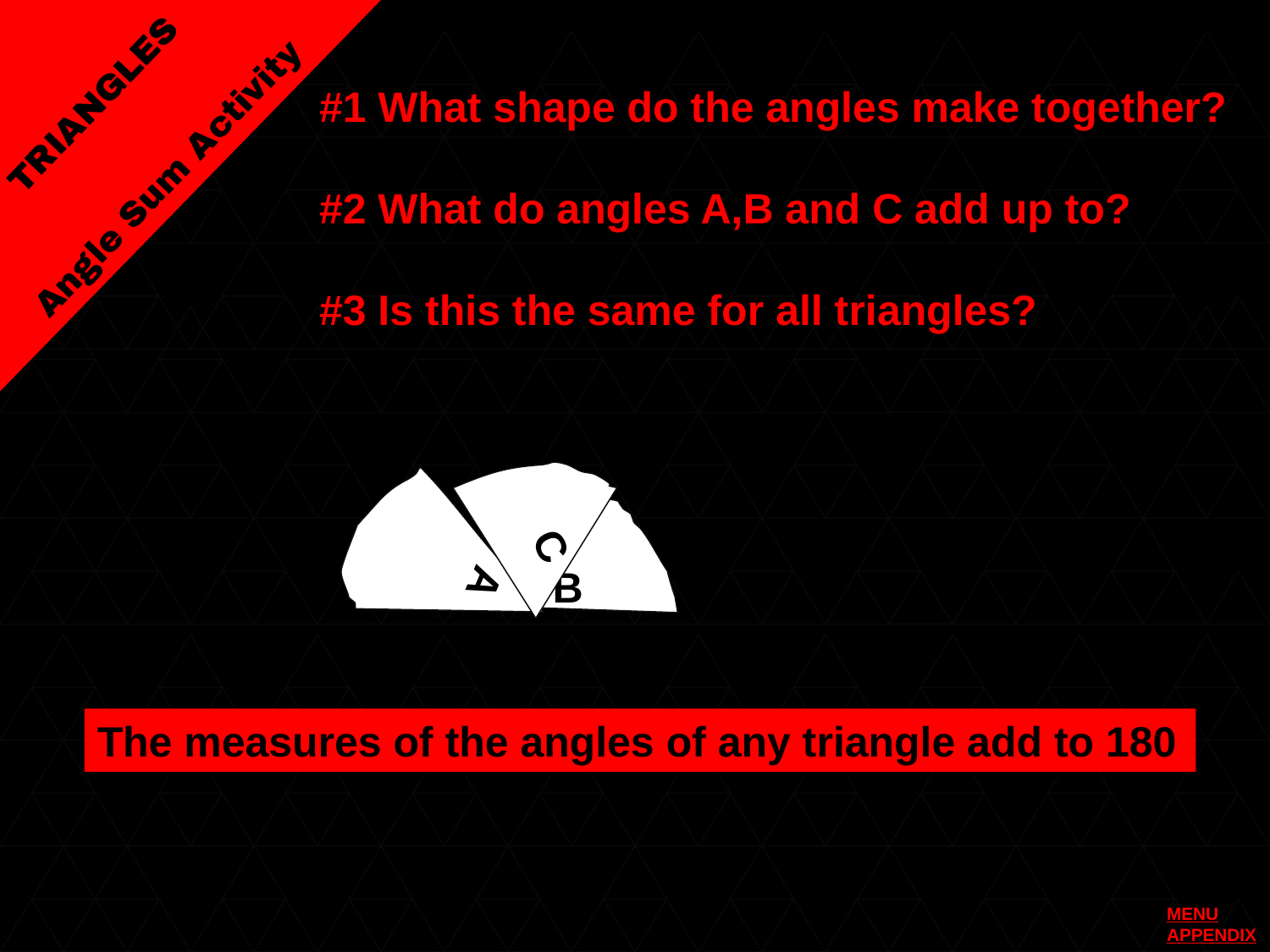

#1 What shape do the angles make together?

#2 What do angles A,B and C add up to?

#3 Is this the same for all triangles?
TRIANGLES
Angle Sum Activity

C

A

B
The measures of the angles of any triangle add to 180
MENU
APPENDIX